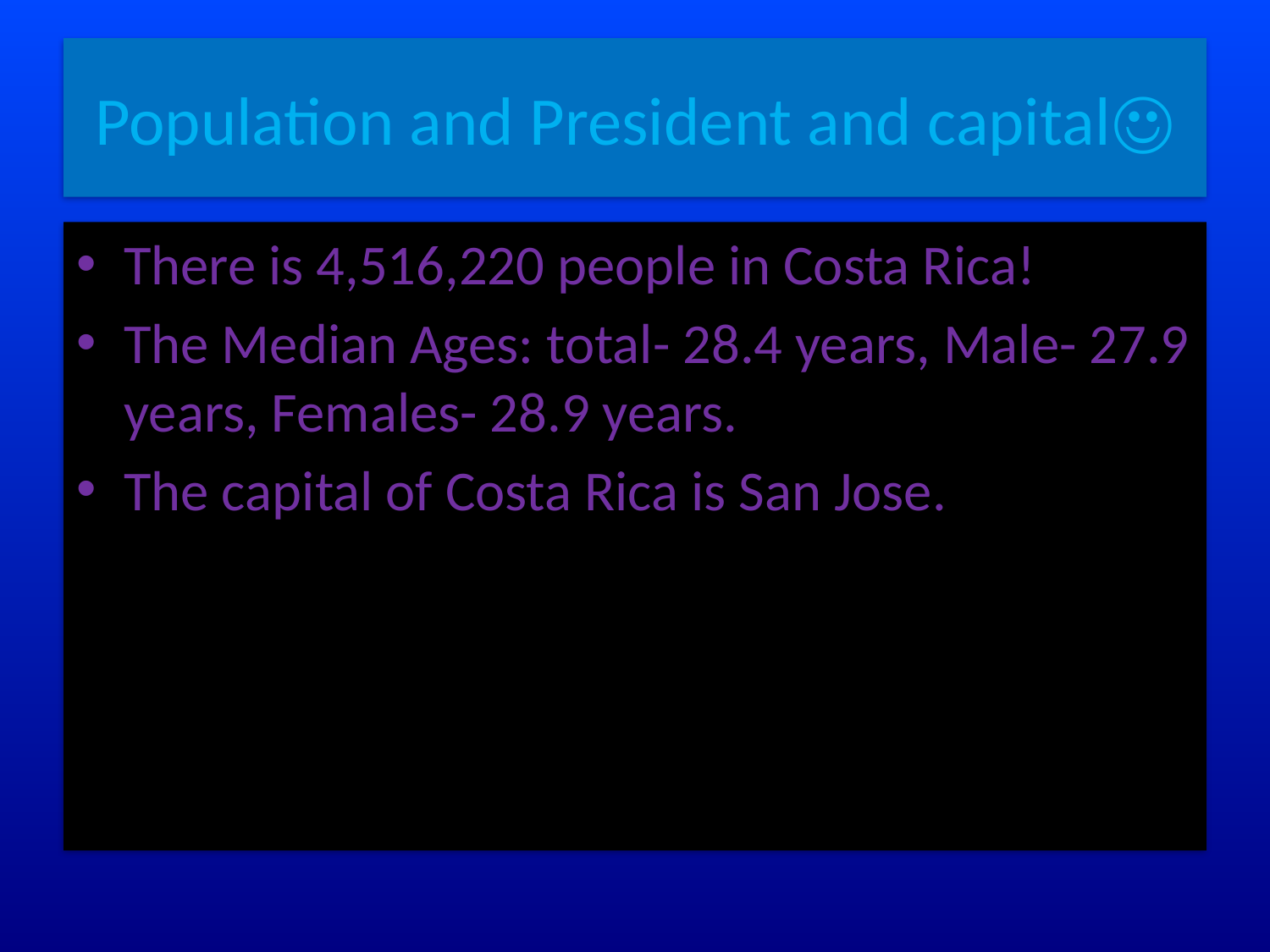

# Population and President and capital☺
There is 4,516,220 people in Costa Rica!
The Median Ages: total- 28.4 years, Male- 27.9 years, Females- 28.9 years.
The capital of Costa Rica is San Jose.